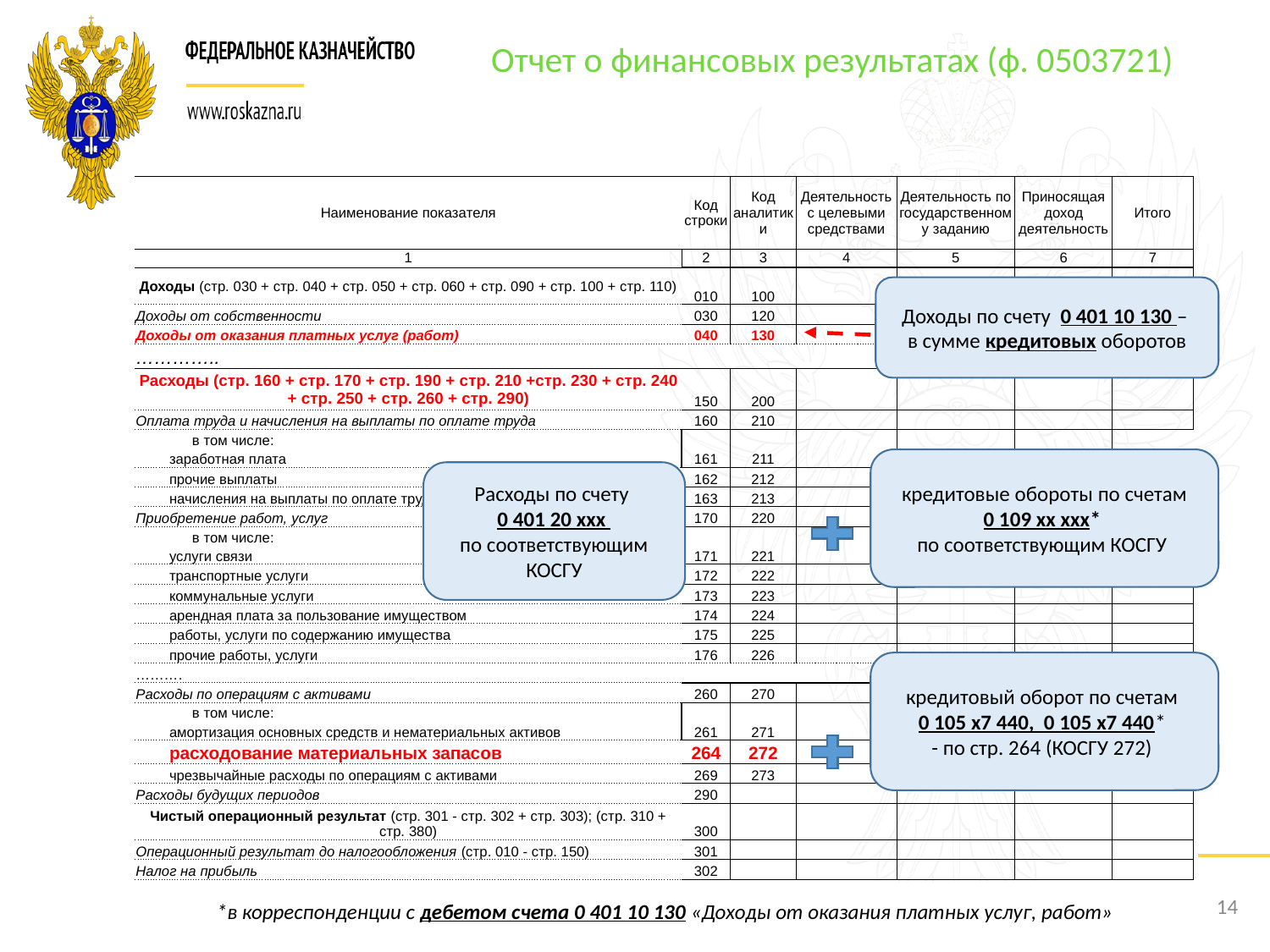

# Отчет о финансовых результатах (ф. 0503721)
| Наименование показателя | Код строки | Код аналитики | Деятельность с целевыми средствами | Деятельность по государственному заданию | Приносящая доход деятельность | Итого |
| --- | --- | --- | --- | --- | --- | --- |
| 1 | 2 | 3 | 4 | 5 | 6 | 7 |
| Доходы (стр. 030 + стр. 040 + стр. 050 + стр. 060 + стр. 090 + стр. 100 + стр. 110) | 010 | 100 |  |  |  |  |
| Доходы от собственности | 030 | 120 |  |  |  |  |
| Доходы от оказания платных услуг (работ) | 040 | 130 |  |  |  |  |
| ………….. |  |  |  |  |  |  |
| Расходы (стр. 160 + стр. 170 + стр. 190 + стр. 210 +стр. 230 + стр. 240 + стр. 250 + стр. 260 + стр. 290) | 150 | 200 |  |  |  |  |
| Оплата труда и начисления на выплаты по оплате труда | 160 | 210 |  |  |  |  |
| в том числе: | 161 | 211 |  |  |  |  |
| заработная плата |  |  |  |  |  |  |
| прочие выплаты | 162 | 212 |  |  |  |  |
| начисления на выплаты по оплате труда | 163 | 213 |  |  |  |  |
| Приобретение работ, услуг | 170 | 220 |  |  |  |  |
| в том числе: | 171 | 221 |  |  |  |  |
| услуги связи |  |  |  |  |  |  |
| транспортные услуги | 172 | 222 |  |  |  |  |
| коммунальные услуги | 173 | 223 |  |  |  |  |
| арендная плата за пользование имуществом | 174 | 224 |  |  |  |  |
| работы, услуги по содержанию имущества | 175 | 225 |  |  |  |  |
| прочие работы, услуги | 176 | 226 |  |  |  |  |
| ………. |  |  |  |  |  |  |
| Расходы по операциям с активами | 260 | 270 |  |  |  |  |
| в том числе: | 261 | 271 |  |  |  |  |
| амортизация основных средств и нематериальных активов |  |  |  |  |  |  |
| расходование материальных запасов | 264 | 272 |  |  |  |  |
| чрезвычайные расходы по операциям с активами | 269 | 273 |  |  |  |  |
| Расходы будущих периодов | 290 |  |  |  |  |  |
| Чистый операционный результат (стр. 301 - стр. 302 + стр. 303); (стр. 310 + стр. 380) | 300 |  |  |  |  |  |
| Операционный результат до налогообложения (стр. 010 - стр. 150) | 301 |  |  |  |  |  |
| Налог на прибыль | 302 |  |  |  |  |  |
Доходы по счету  0 401 10 130 –
в сумме кредитовых оборотов
кредитовые обороты по счетам
 0 109 хх ххх*
по соответствующим КОСГУ
Расходы по счету
0 401 20 ххх
по соответствующим КОСГУ

кредитовый оборот по счетам
0 105 х7 440,  0 105 х7 440*
- по стр. 264 (КОСГУ 272)

14
*в корреспонденции с дебетом счета 0 401 10 130 «Доходы от оказания платных услуг, работ»